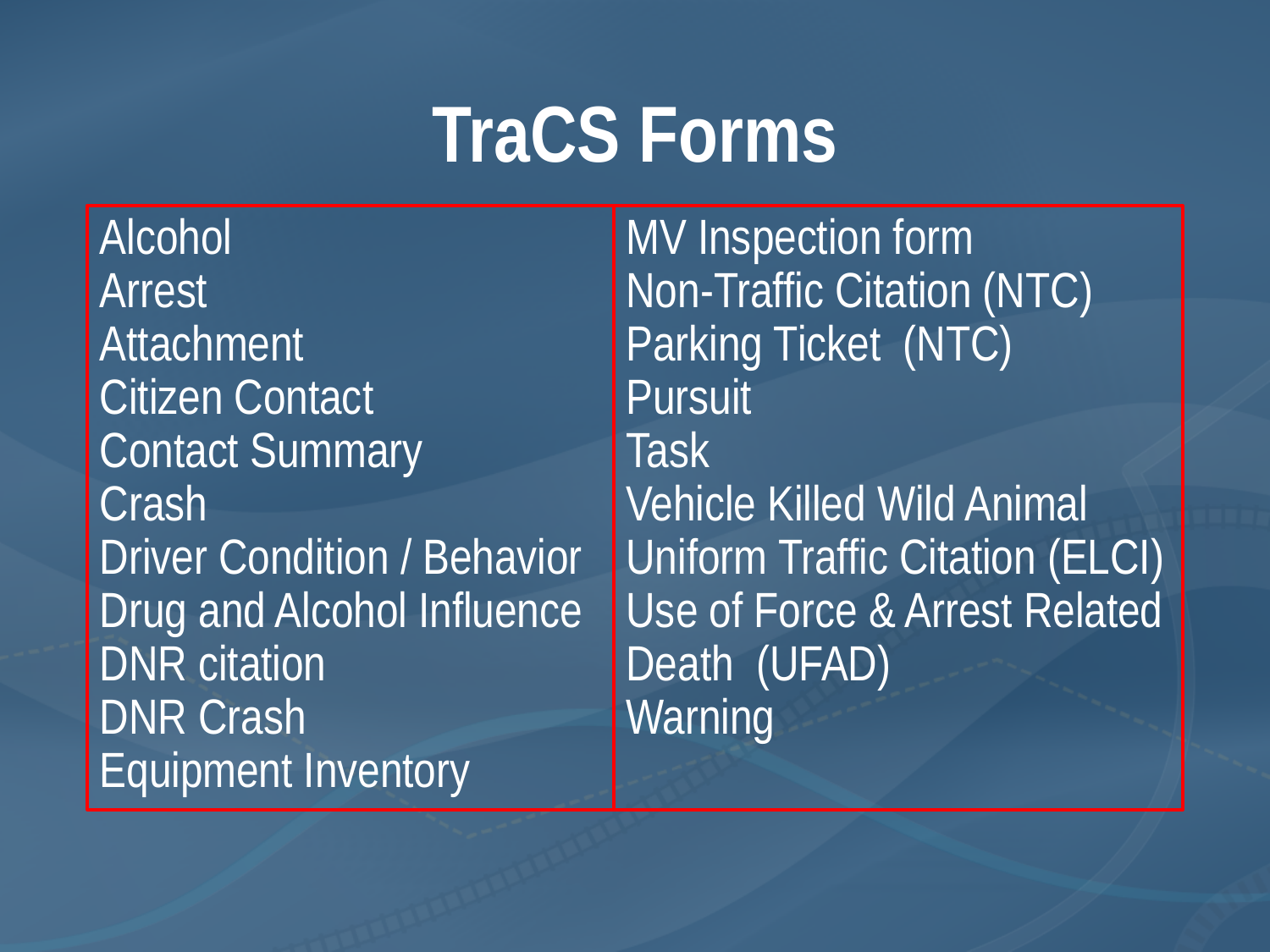

# TraCS Forms
Alcohol
Arrest
Attachment
Citizen Contact
Contact Summary
Crash
Driver Condition / Behavior
Drug and Alcohol Influence
DNR citation
DNR Crash
Equipment Inventory

MV Inspection form
Non-Traffic Citation (NTC)
Parking Ticket  (NTC)
Pursuit
Task
Vehicle Killed Wild Animal
Uniform Traffic Citation (ELCI)
Use of Force & Arrest Related Death  (UFAD)
Warning